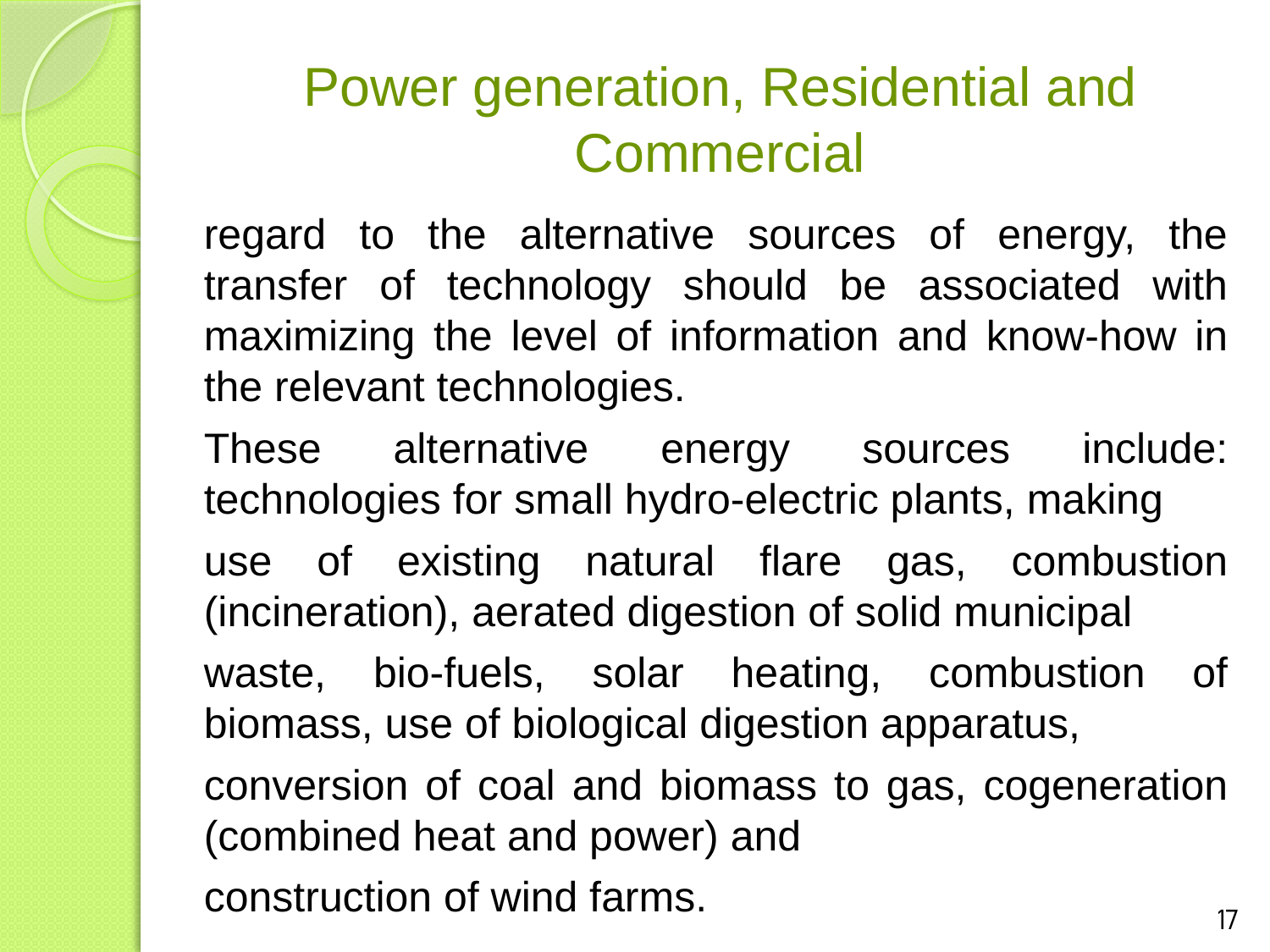

# Power generation, Residential and Commercial
regard to the alternative sources of energy, the transfer of technology should be associated with maximizing the level of information and know-how in the relevant technologies.
These alternative energy sources include: technologies for small hydro-electric plants, making
use of existing natural flare gas, combustion (incineration), aerated digestion of solid municipal
waste, bio-fuels, solar heating, combustion of biomass, use of biological digestion apparatus,
conversion of coal and biomass to gas, cogeneration (combined heat and power) and
construction of wind farms.
17